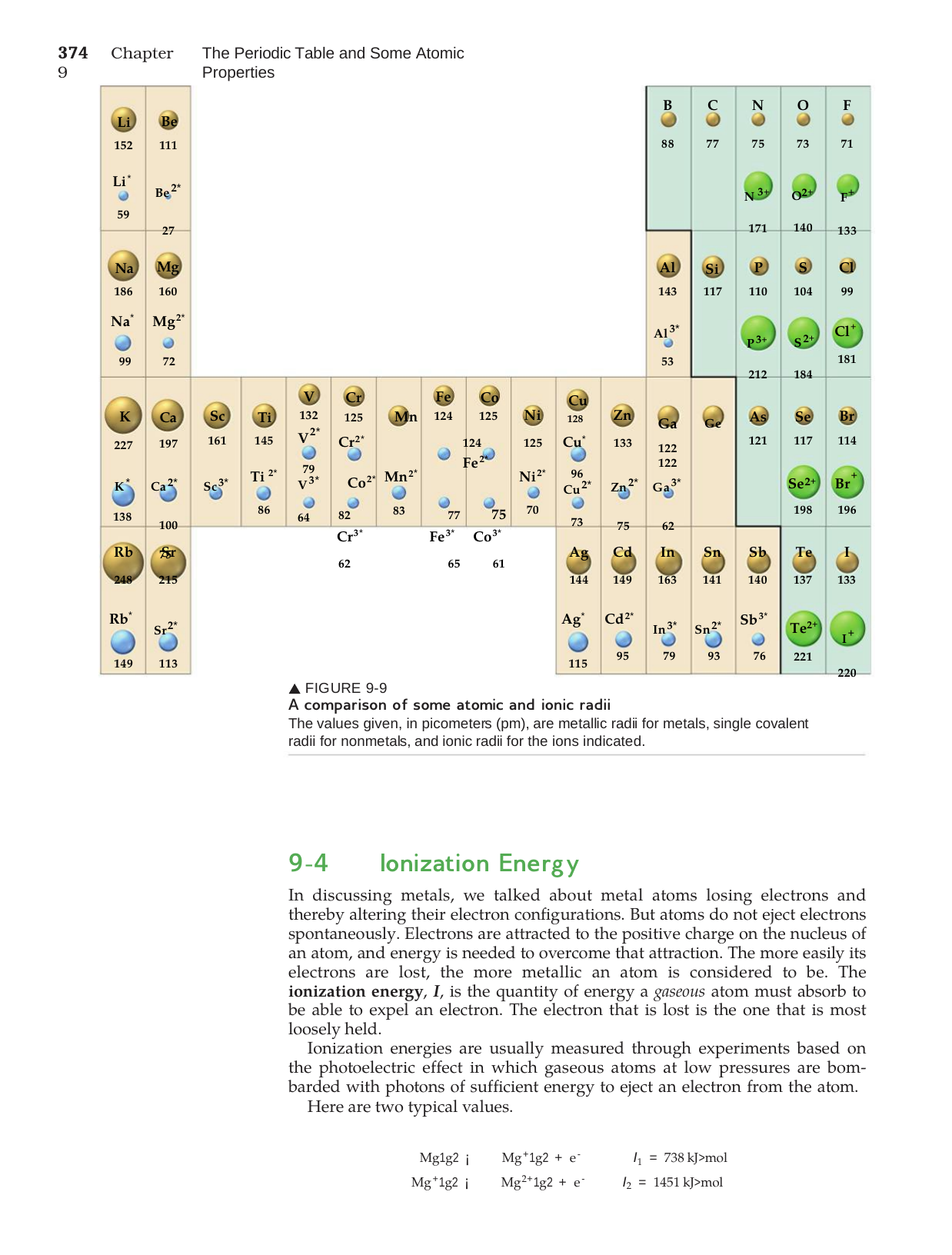

374	Chapter 9
The Periodic Table and Some Atomic Properties
B
C
N
O
F
Be
111
Li
152
88
77
75
73
71
Li*

59
Be2*

27
N 3+
171
O2+
140
F+

133
Mg
160
Al
143
S
104
Cl
99
P
110
Na
186
Si
117
Na*    Mg2*

99 	72
Al3*
Cl+
181
S2+
184
P3+
212
53
V
132
Fe
124
Co
125
Cr
125	Mn
Cr2*	124	Fe2*    Co2*
82	77	75
Cr3*	Fe3*    Co3*
62	65	61
Cu
Ni	128	Zn
125	Cu*	133

96
Cu2*

73
Sc
161
Br
114
As
121
Ga	Ge
122	122
K
Se
117
Ti
145
Ca
197
2*
V
227
79
V3*

64
K*     Ca2*	Sc3*

100	75
Ti 2*

86
Mn2*

83
Ni2*

70
Zn2*   Ga3*

75	62
+
2+
Br
Se
198
196
138
| Rb | Sr | Ag | Cd | In | Sn | Sb | Te | I |
| --- | --- | --- | --- | --- | --- | --- | --- | --- |
| 248 | 215 | 144 | 149 | 163 | 141 | 140 | 137 | 133 |
In3*    Sn2*
Rb*
Sr2*
Ag*    Cd2*
Sb3*
I+

220
Te2+
221
95	79	93	76
149
113
115
 FIGURE 9-9
A comparison of some atomic and ionic radii
The values given, in picometers (pm), are metallic radii for metals, single covalent radii for nonmetals, and ionic radii for the ions indicated.

9-4	Ionization Energy
In  discussing  metals,  we  talked  about  metal  atoms  losing  electrons  and thereby altering their electron configurations. But atoms do not eject electrons spontaneously. Electrons are attracted to the positive charge on the nucleus of an atom, and energy is needed to overcome that attraction. The more easily its electrons  are  lost,  the  more  metallic  an  atom  is  considered  to  be.  The ionization energy, I, is the quantity of energy a gaseous atom must absorb to be able to expel an electron. The electron that is lost is the one that is most loosely held.
Ionization energies are usually measured through experiments based on the photoelectric effect in which gaseous atoms at low pressures are bom- barded with photons of sufficient energy to eject an electron from the atom.
Here are two typical values.
 Mg1g2  ¡   Mg+1g2  +  e-   I1  =  738 kJ>mol
 Mg+1g2  ¡   Mg2+1g2  +  e-  I2  =  1451 kJ>mol